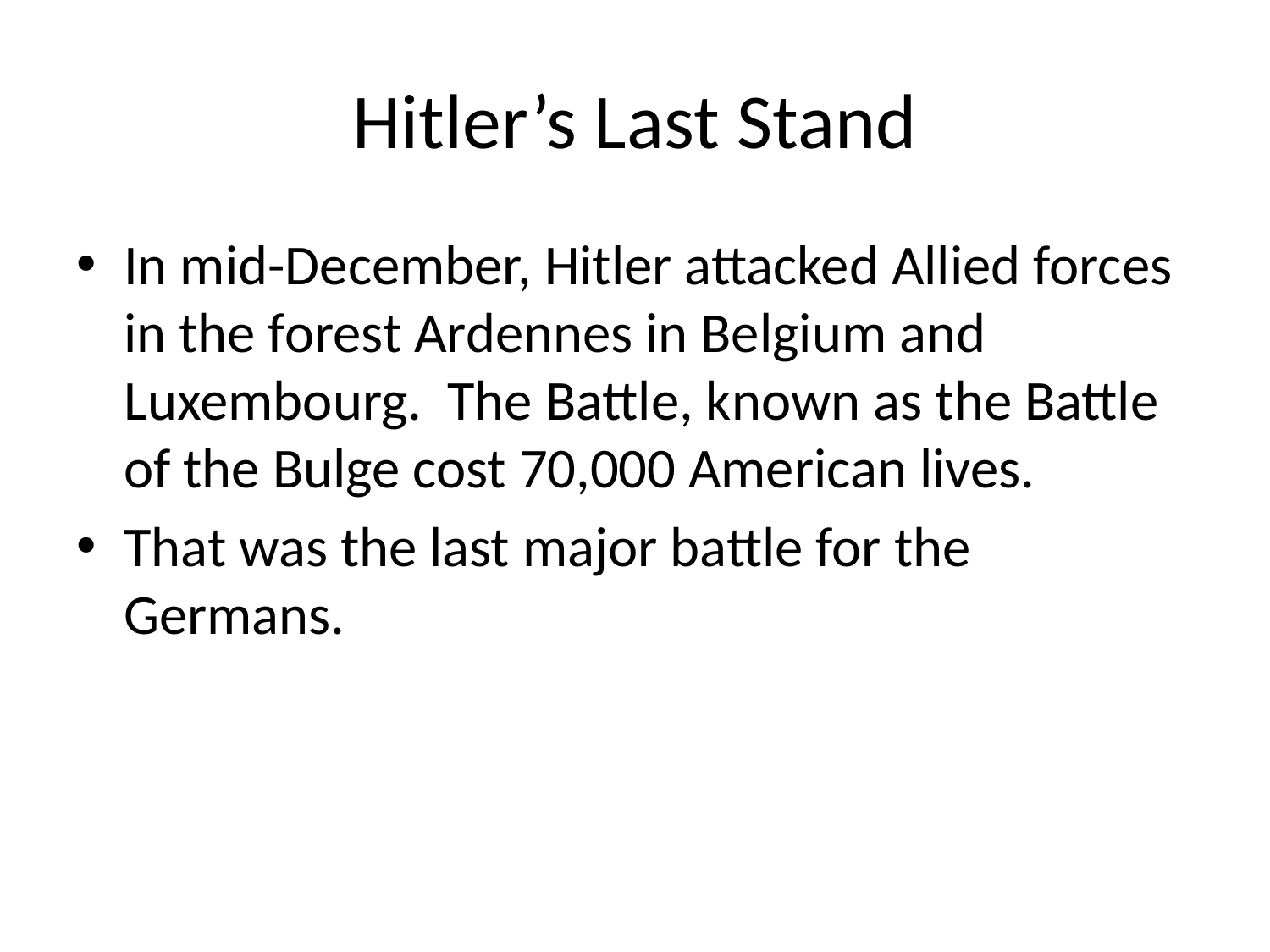

# Hitler’s Last Stand
In mid-December, Hitler attacked Allied forces in the forest Ardennes in Belgium and Luxembourg.  The Battle, known as the Battle of the Bulge cost 70,000 American lives.
That was the last major battle for the Germans.